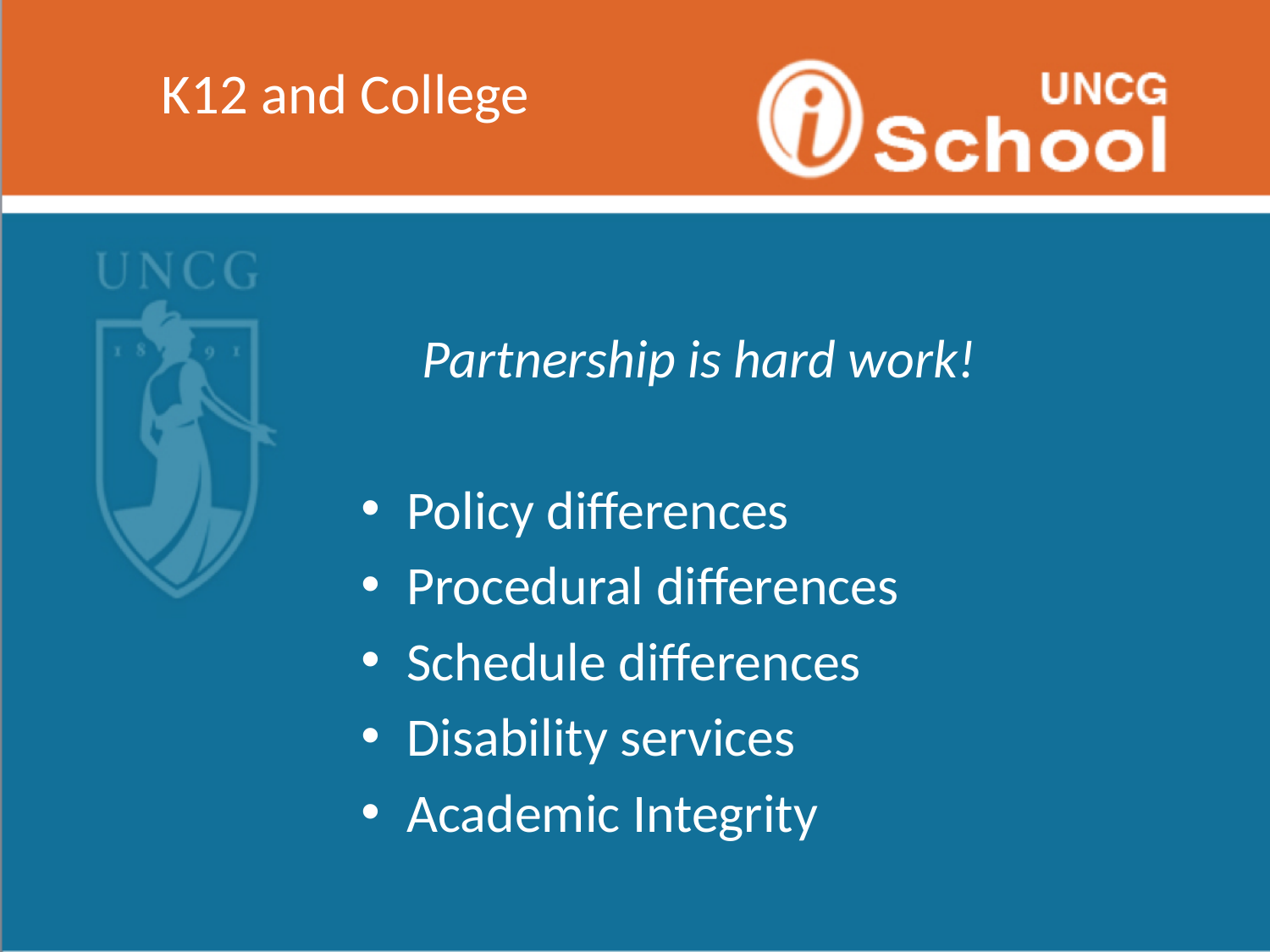

# K12 and College
     Partnership is hard work!

Policy differences
Procedural differences
Schedule differences
Disability services
Academic Integrity